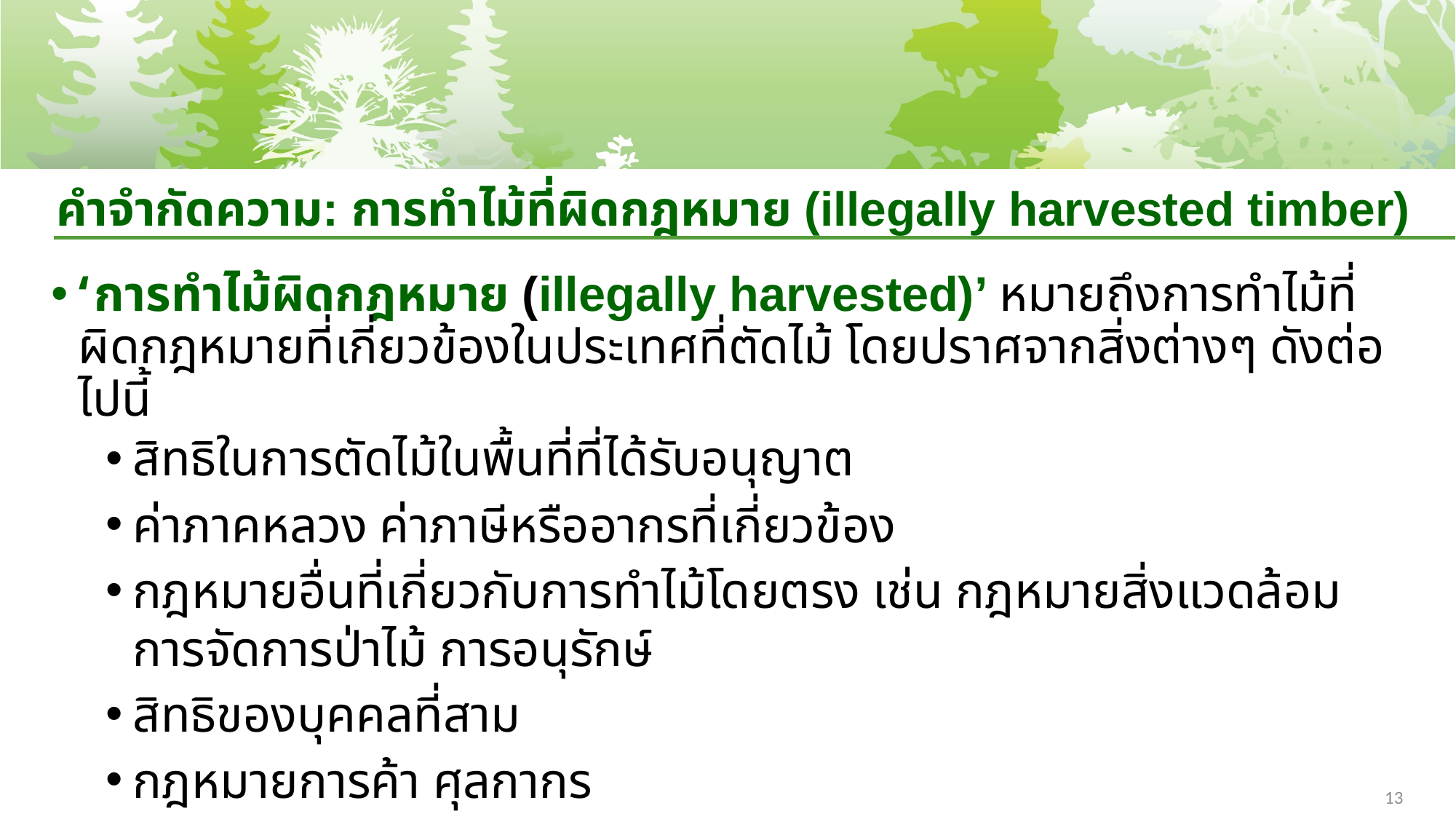

# คำจำกัดความ: การทำไม้ที่ผิดกฎหมาย (illegally harvested timber)
‘การทำไม้ผิดกฎหมาย (illegally harvested)’ หมายถึงการทำไม้ที่ผิดกฎหมายที่เกี่ยวข้องในประเทศที่ตัดไม้ โดยปราศจากสิ่งต่างๆ ดังต่อไปนี้
สิทธิในการตัดไม้ในพื้นที่ที่ได้รับอนุญาต
ค่าภาคหลวง ค่าภาษีหรืออากรที่เกี่ยวข้อง
กฎหมายอื่นที่เกี่ยวกับการทำไม้โดยตรง เช่น กฎหมายสิ่งแวดล้อม การจัดการป่าไม้ การอนุรักษ์
สิทธิของบุคคลที่สาม
กฎหมายการค้า ศุลกากร
13